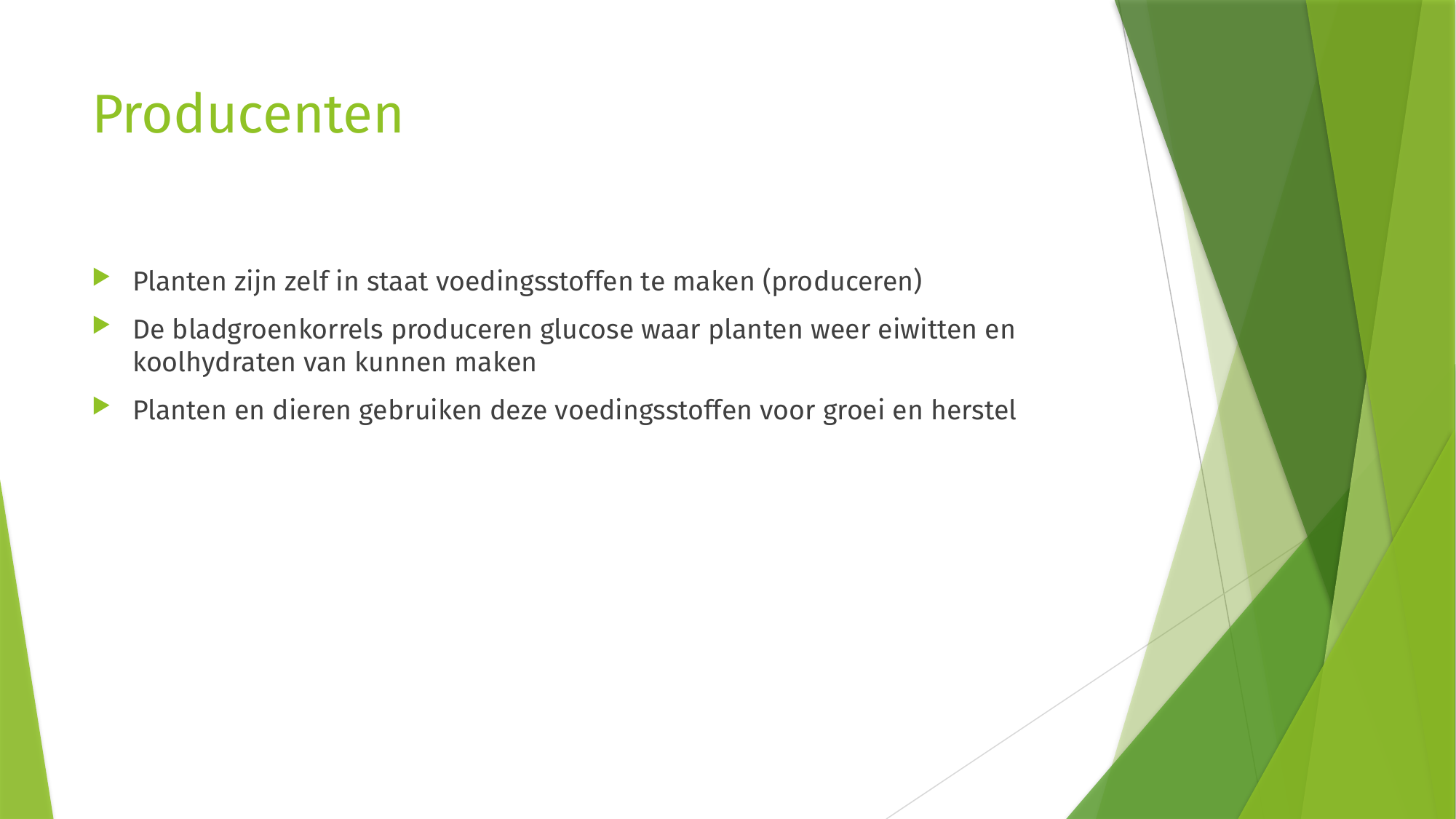

# Producenten
Planten zijn zelf in staat voedingsstoffen te maken (produceren)
De bladgroenkorrels produceren glucose waar planten weer eiwitten en koolhydraten van kunnen maken
Planten en dieren gebruiken deze voedingsstoffen voor groei en herstel